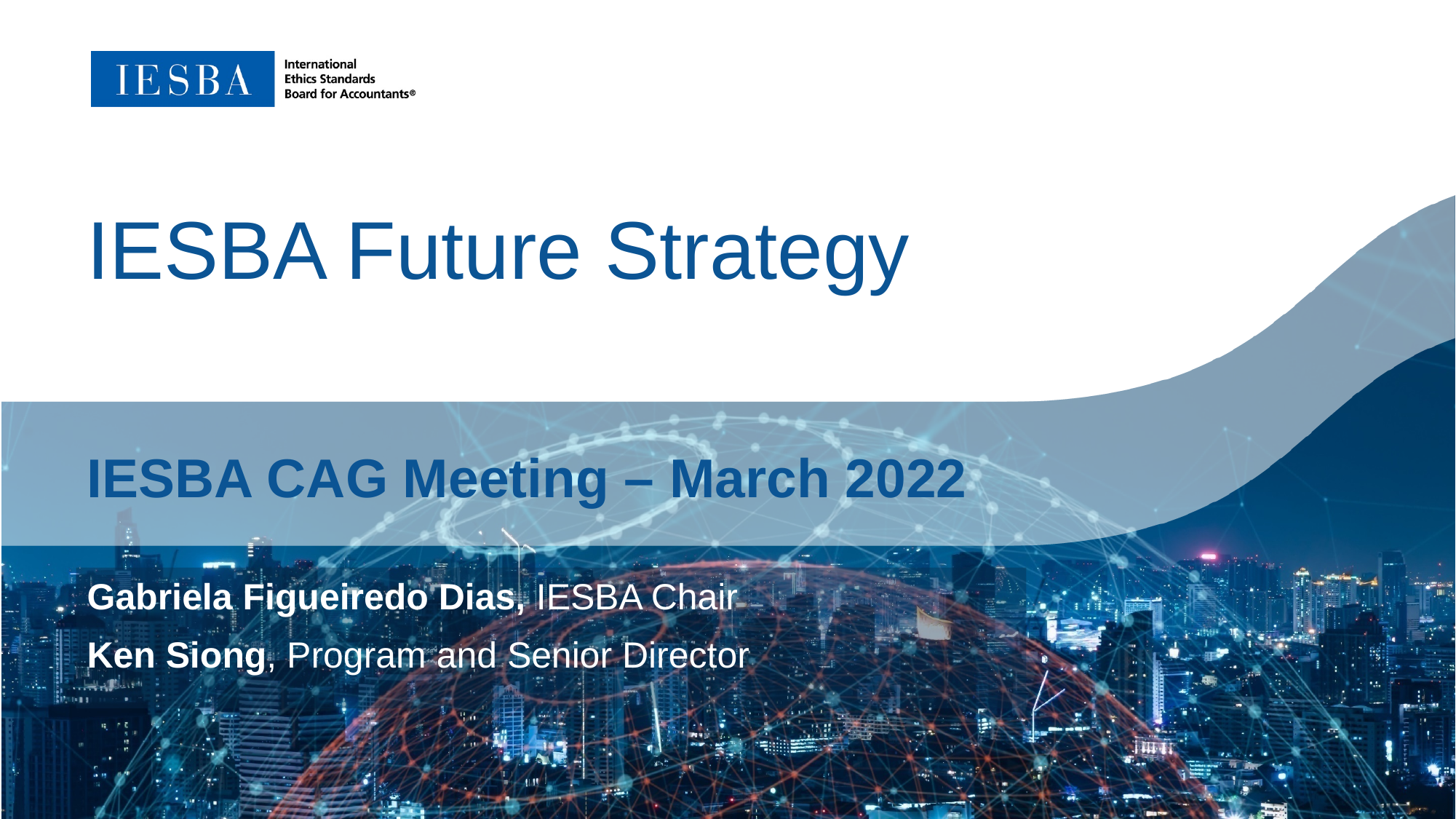

IESBA Future Strategy
IESBA CAG Meeting – March 2022
Gabriela Figueiredo Dias, IESBA Chair
Ken Siong, Program and Senior Director